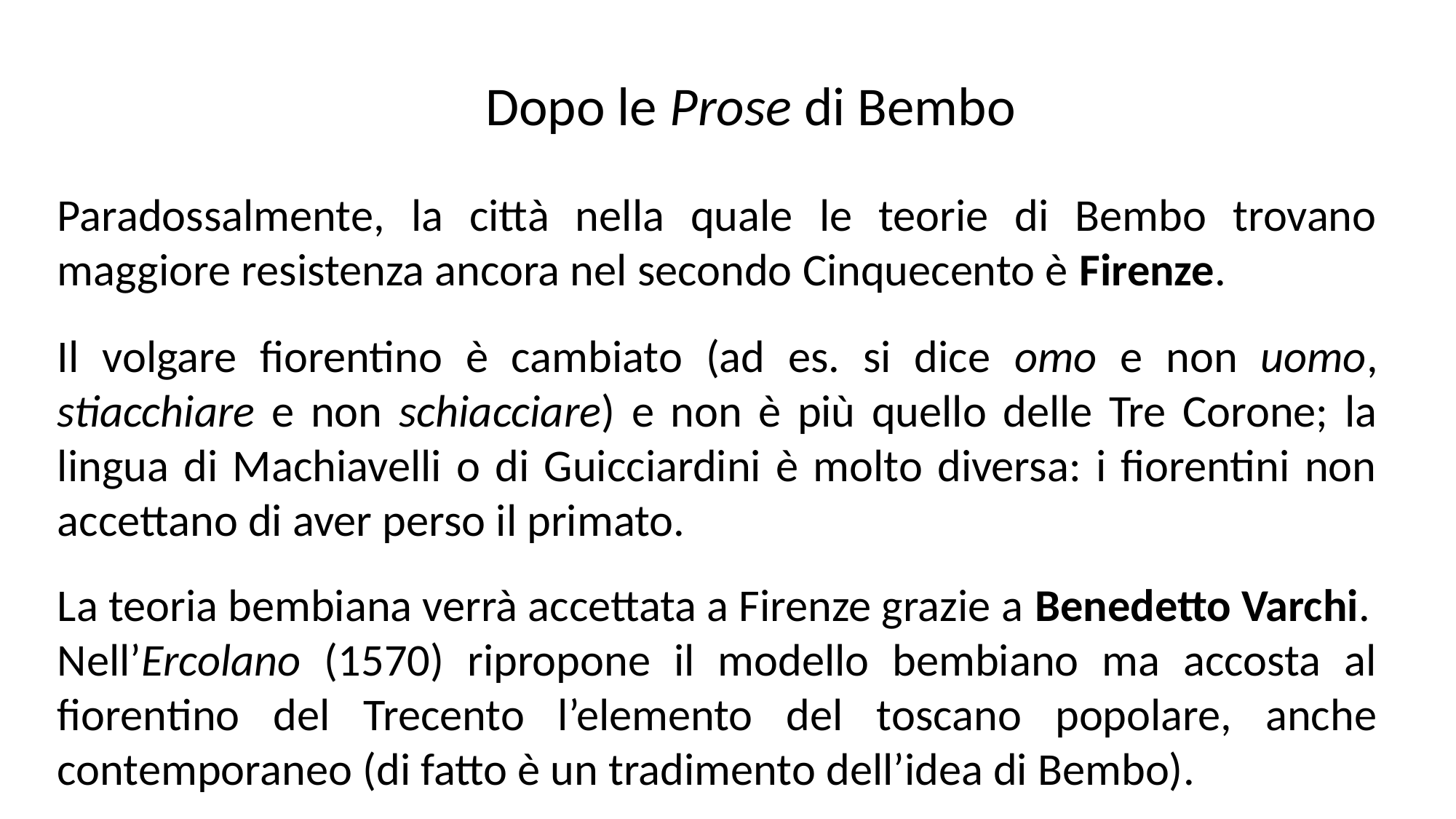

Dopo le Prose di Bembo
Paradossalmente, la città nella quale le teorie di Bembo trovano maggiore resistenza ancora nel secondo Cinquecento è Firenze.
Il volgare fiorentino è cambiato (ad es. si dice omo e non uomo, stiacchiare e non schiacciare) e non è più quello delle Tre Corone; la lingua di Machiavelli o di Guicciardini è molto diversa: i fiorentini non accettano di aver perso il primato.
La teoria bembiana verrà accettata a Firenze grazie a Benedetto Varchi.
Nell’Ercolano (1570) ripropone il modello bembiano ma accosta al fiorentino del Trecento l’elemento del toscano popolare, anche contemporaneo (di fatto è un tradimento dell’idea di Bembo).